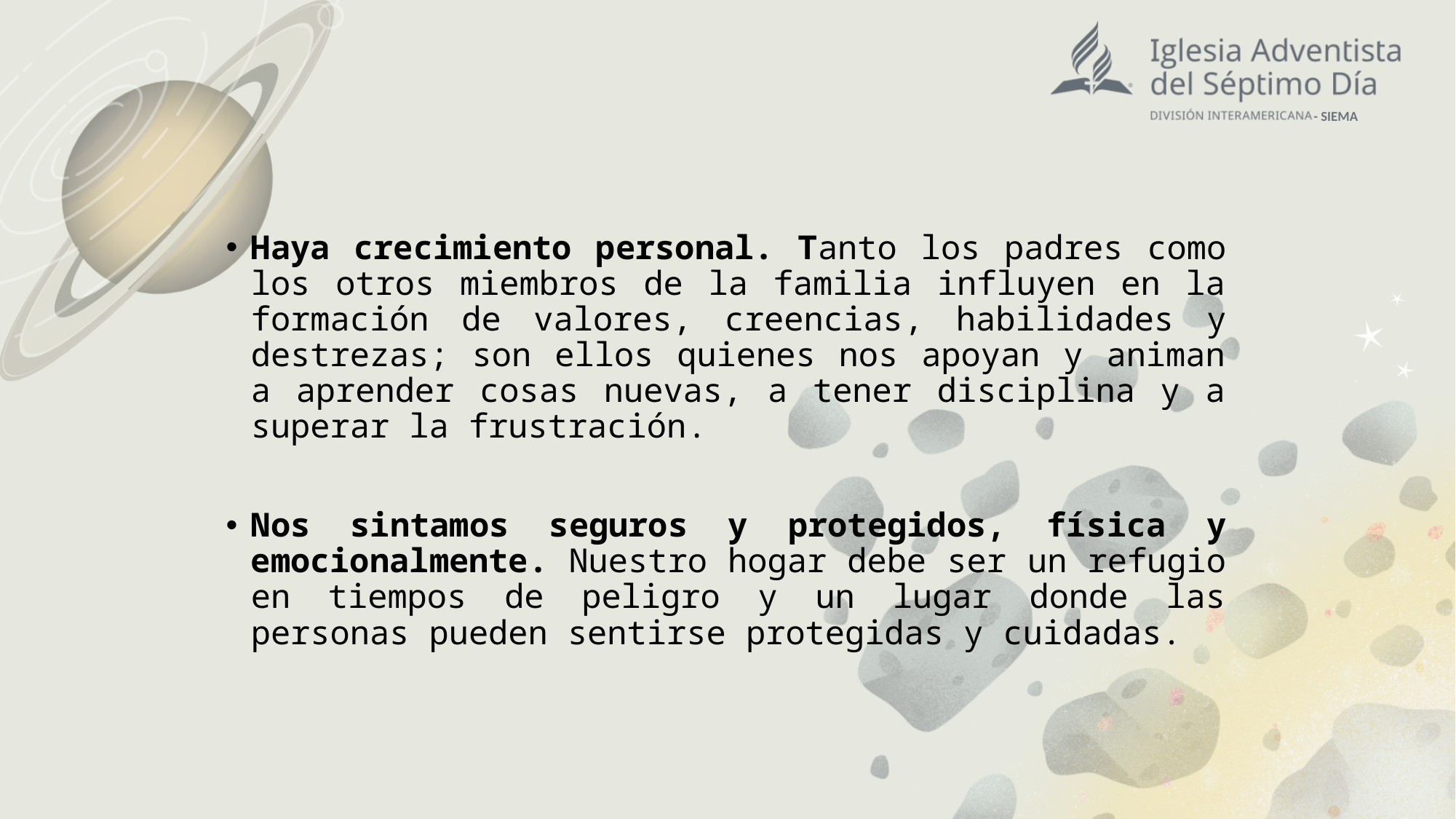

- SIEMA
Haya crecimiento personal. Tanto los padres como los otros miembros de la familia influyen en la formación de valores, creencias, habilidades y destrezas; son ellos quienes nos apoyan y animan a aprender cosas nuevas, a tener disciplina y a superar la frustración.

Nos sintamos seguros y protegidos, física y emocionalmente. Nuestro hogar debe ser un refugio en tiempos de peligro y un lugar donde las personas pueden sentirse protegidas y cuidadas.